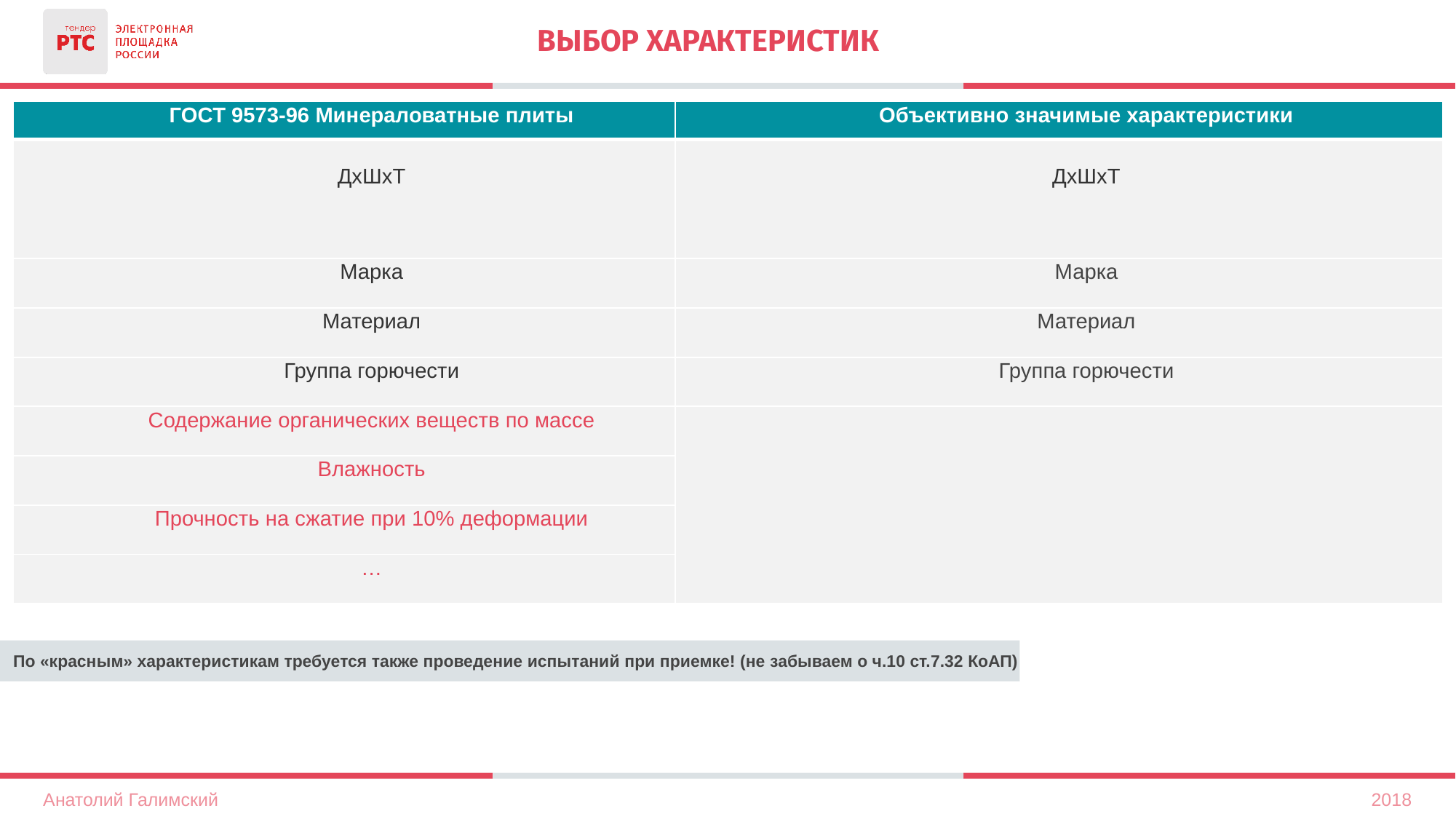

# Выбор характеристик

| ГОСТ 9573-96 Минераловатные плиты | Объективно значимые характеристики |
| --- | --- |
| ДхШхТ | ДхШхТ |
| Марка | Марка |
| Материал | Материал |
| Группа горючести | Группа горючести |
| Содержание органических веществ по массе |  |
| Влажность |  |
| Прочность на сжатие при 10% деформации |  |
| … |  |

По «красным» характеристикам требуется также проведение испытаний при приемке! (не забываем о ч.10 ст.7.32 КоАП)
2018
Анатолий Галимский